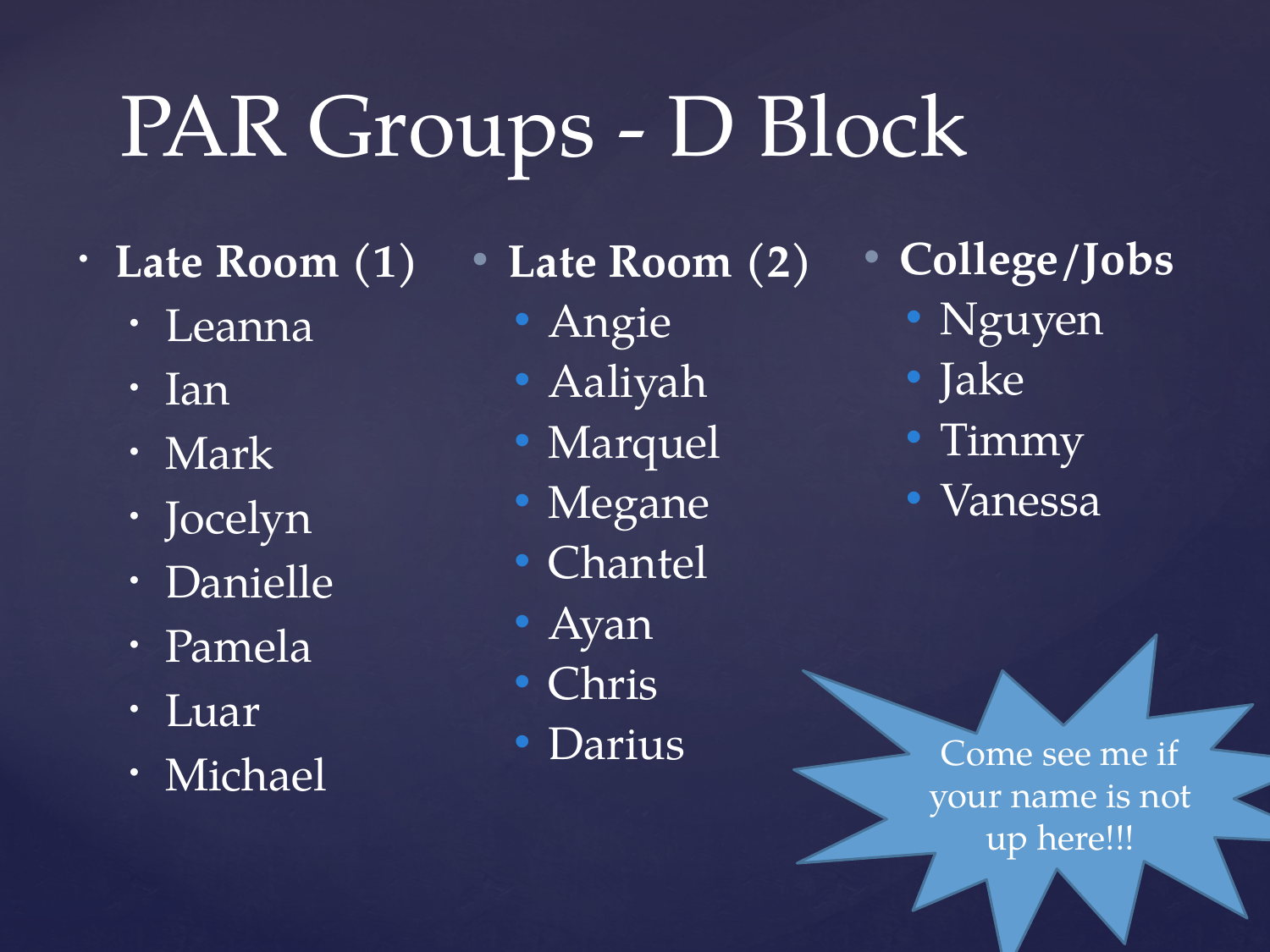

# PAR Groups - D Block
College/Jobs
Nguyen
Jake
Timmy
Vanessa
Late Room (1)
Leanna
Ian
Mark
Jocelyn
Danielle
Pamela
Luar
Michael
Late Room (2)
Angie
Aaliyah
Marquel
Megane
Chantel
Ayan
Chris
Darius
Come see me if your name is not up here!!!